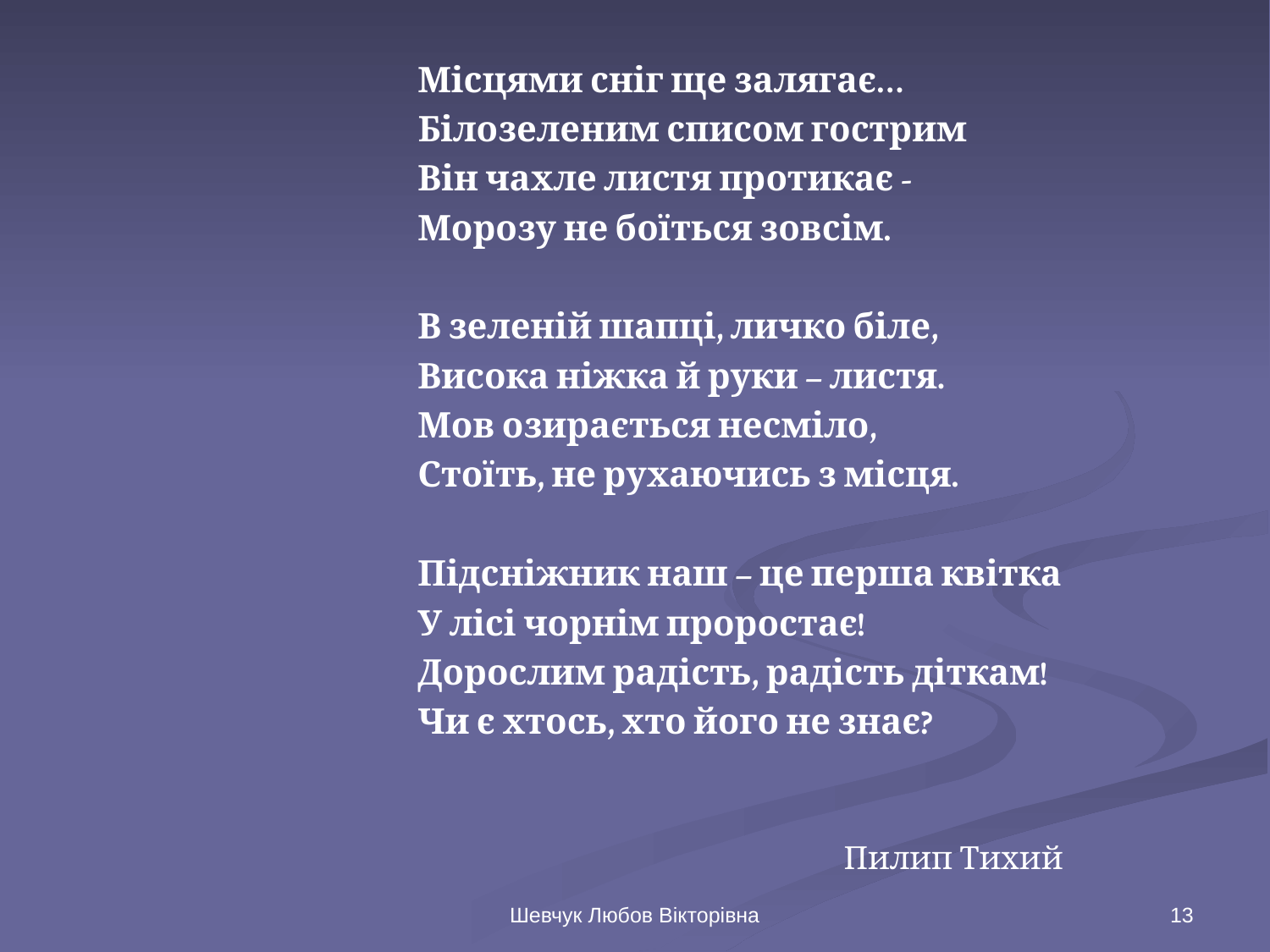

Місцями сніг ще залягає…
Білозеленим списом гострим
Він чахле листя протикає -
Морозу не боїться зовсім.

В зеленій шапці, личко біле,
Висока ніжка й руки – листя.
Мов озирається несміло,
Стоїть, не рухаючись з місця.

Підсніжник наш – це перша квітка
У лісі чорнім проростає!
Дорослим радість, радість діткам!
Чи є хтось, хто його не знає?

Пилип Тихий
Шевчук Любов Вікторівна
13